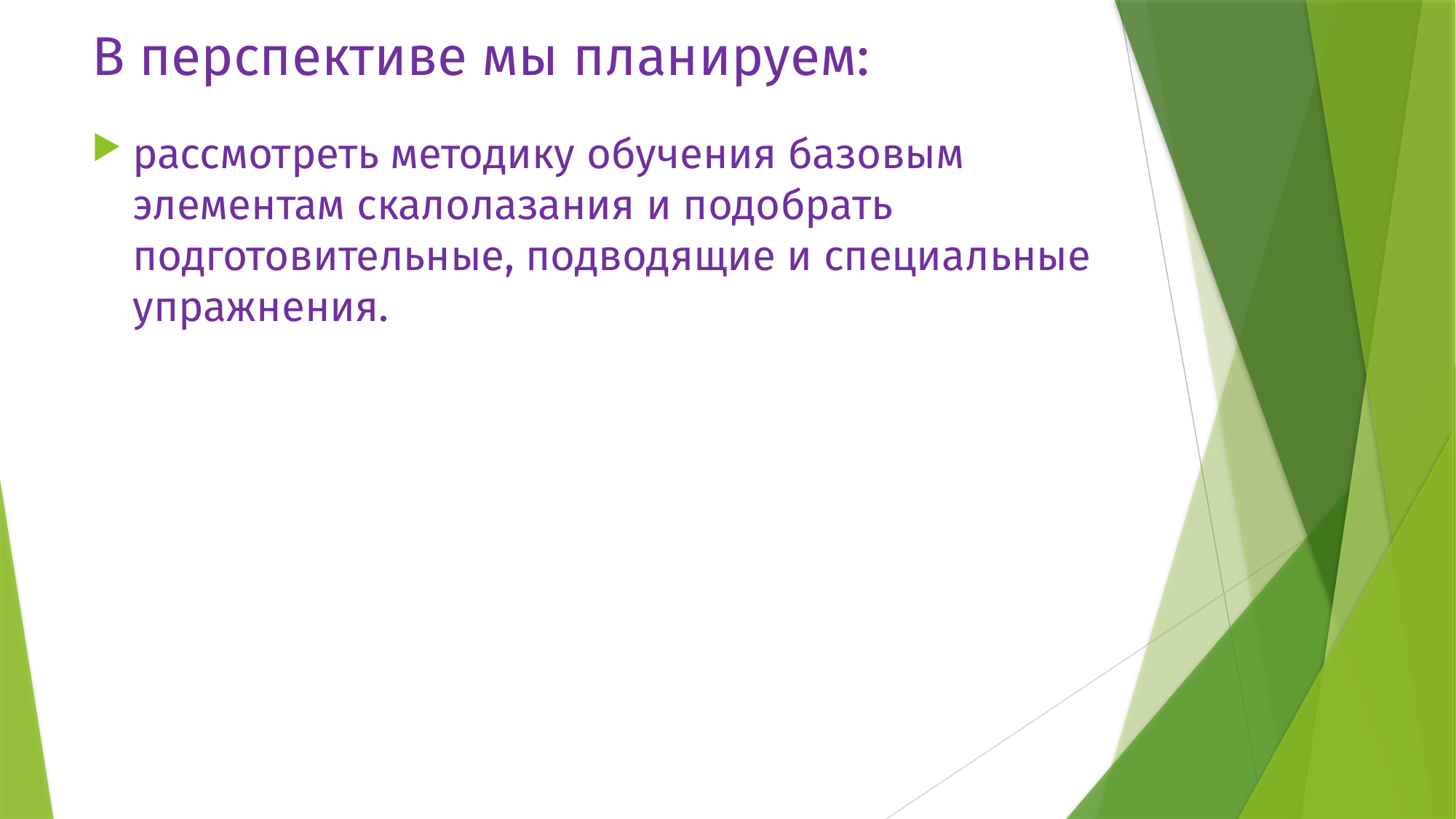

# В перспективе мы планируем:
рассмотреть методику обучения базовым элементам скалолазания и подобрать подготовительные, подводящие и специальные упражнения.